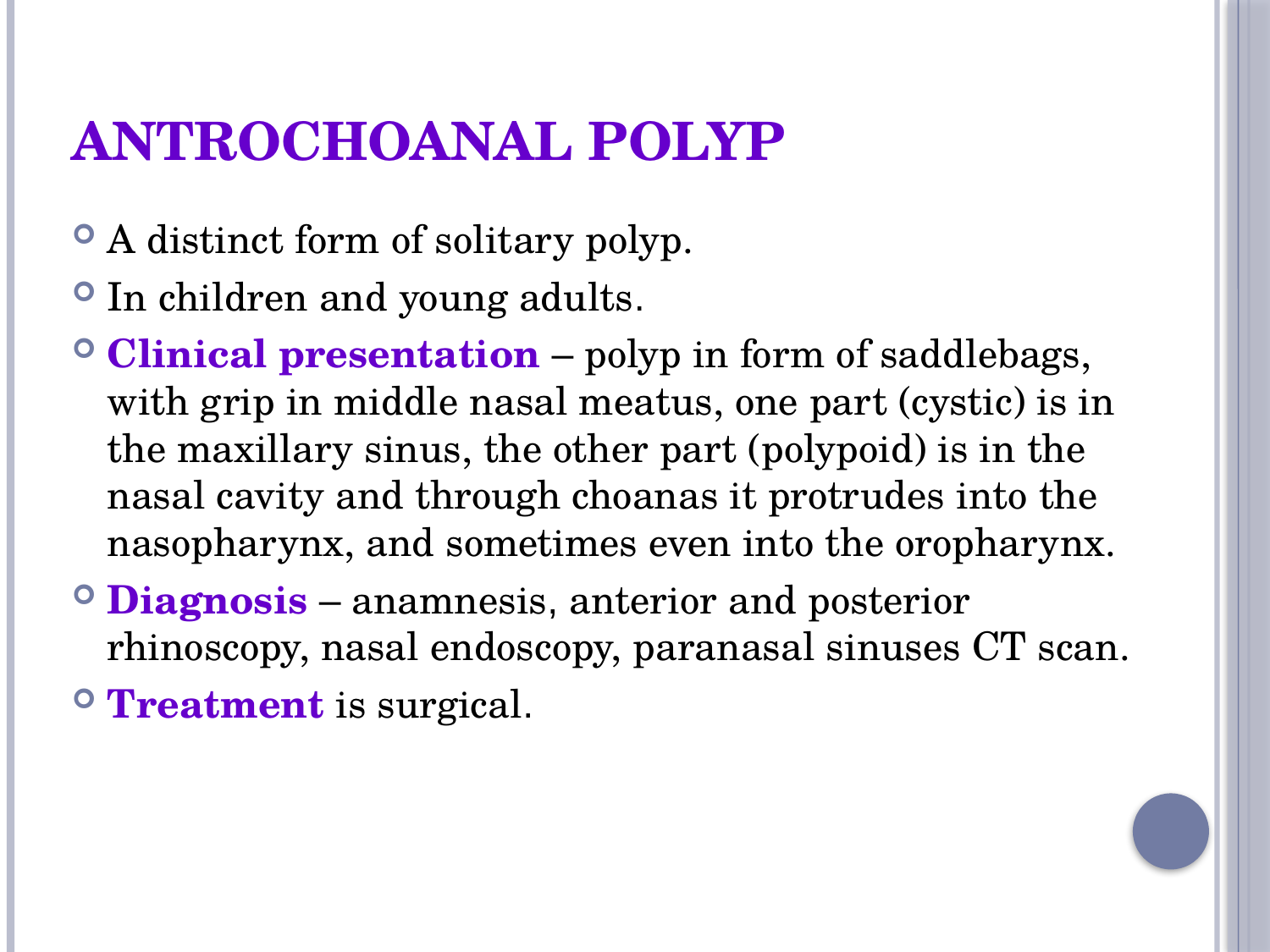

# Antrochoanal polyp
A distinct form of solitary polyp.
In children and young adults.
Clinical presentation – polyp in form of saddlebags, with grip in middle nasal meatus, one part (cystic) is in the maxillary sinus, the other part (polypoid) is in the nasal cavity and through choanas it protrudes into the nasopharynx, and sometimes even into the oropharynx.
Diagnosis – anamnesis, anterior and posterior rhinoscopy, nasal endoscopy, paranasal sinuses CT scan.
Treatment is surgical.